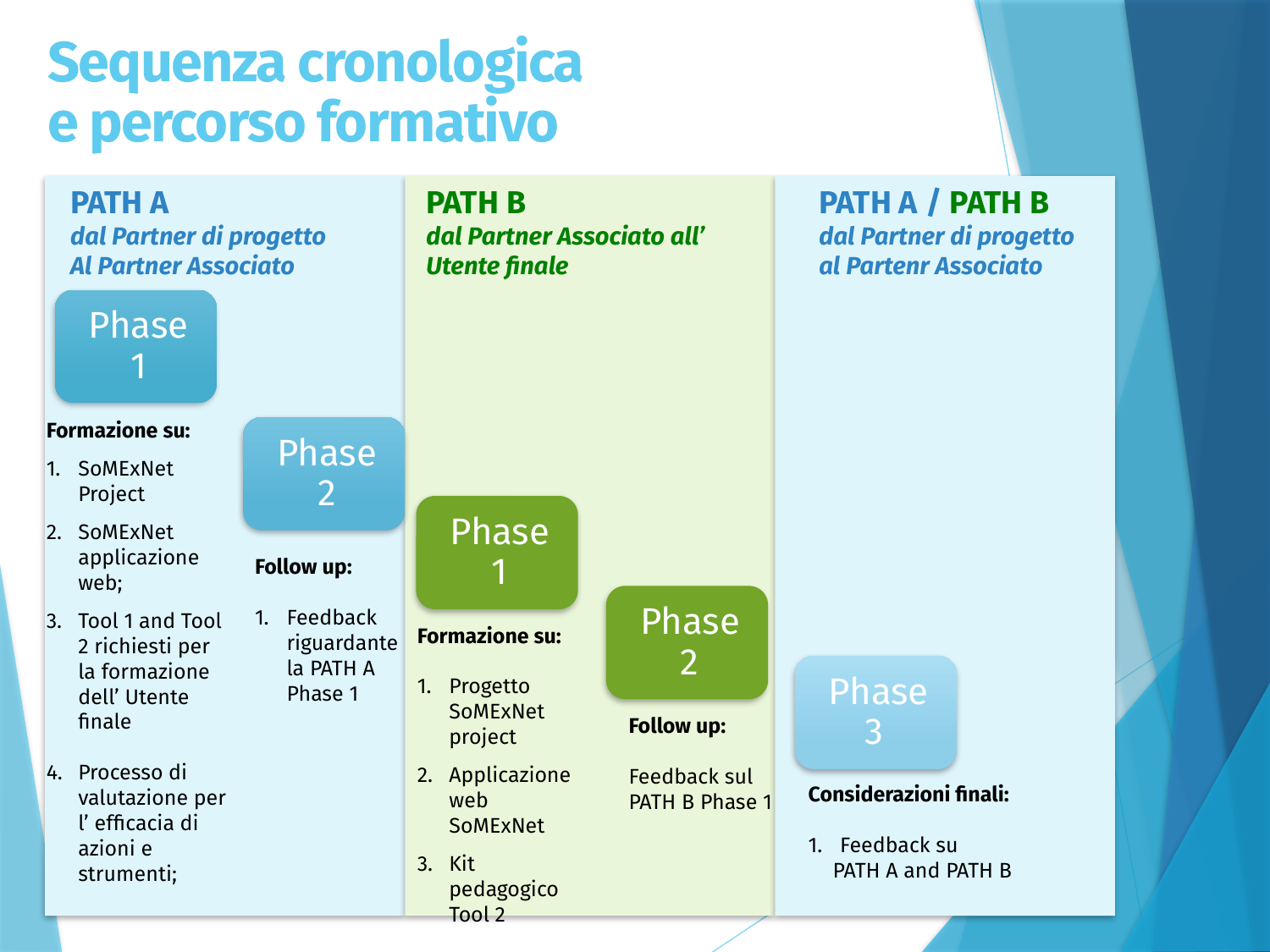

# Sequenza cronologica e percorso formativo

PATH A
dal Partner di progetto
Al Partner Associato

PATH B
dal Partner Associato all’ Utente finale

PATH A / PATH B
dal Partner di progetto
al Partenr Associato
Phase 1
Phase 2
Phase 1
Phase 2
Phase 3
Formazione su:

SoMExNet Project

SoMExNet applicazione web;

Tool 1 and Tool 2 richiesti per la formazione dell’ Utente finale

Processo di valutazione per l’ efficacia di azioni e strumenti;
Follow up:

Feedback riguardante la PATH A Phase 1
Formazione su:

Progetto SoMExNet project

Applicazione web SoMExNet

Kit pedagogico Tool 2
Follow up:

Feedback sul PATH B Phase 1
Considerazioni finali:

Feedback su
PATH A and PATH B